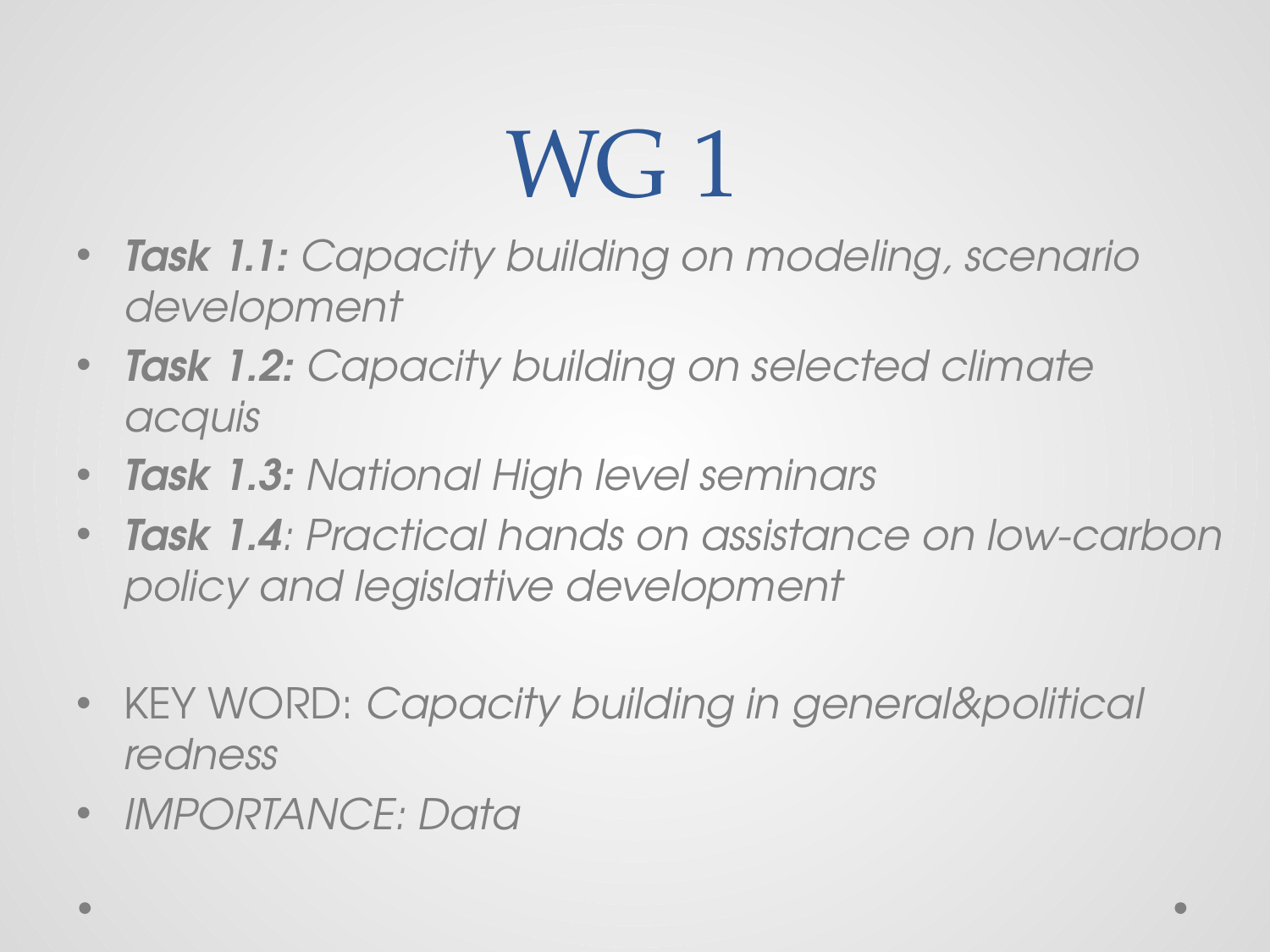

# WG 1
Task 1.1: Capacity building on modeling, scenario development
Task 1.2: Capacity building on selected climate acquis
Task 1.3: National High level seminars
Task 1.4: Practical hands on assistance on low-carbon policy and legislative development

KEY WORD: Capacity building in general&political redness
IMPORTANCE: Data